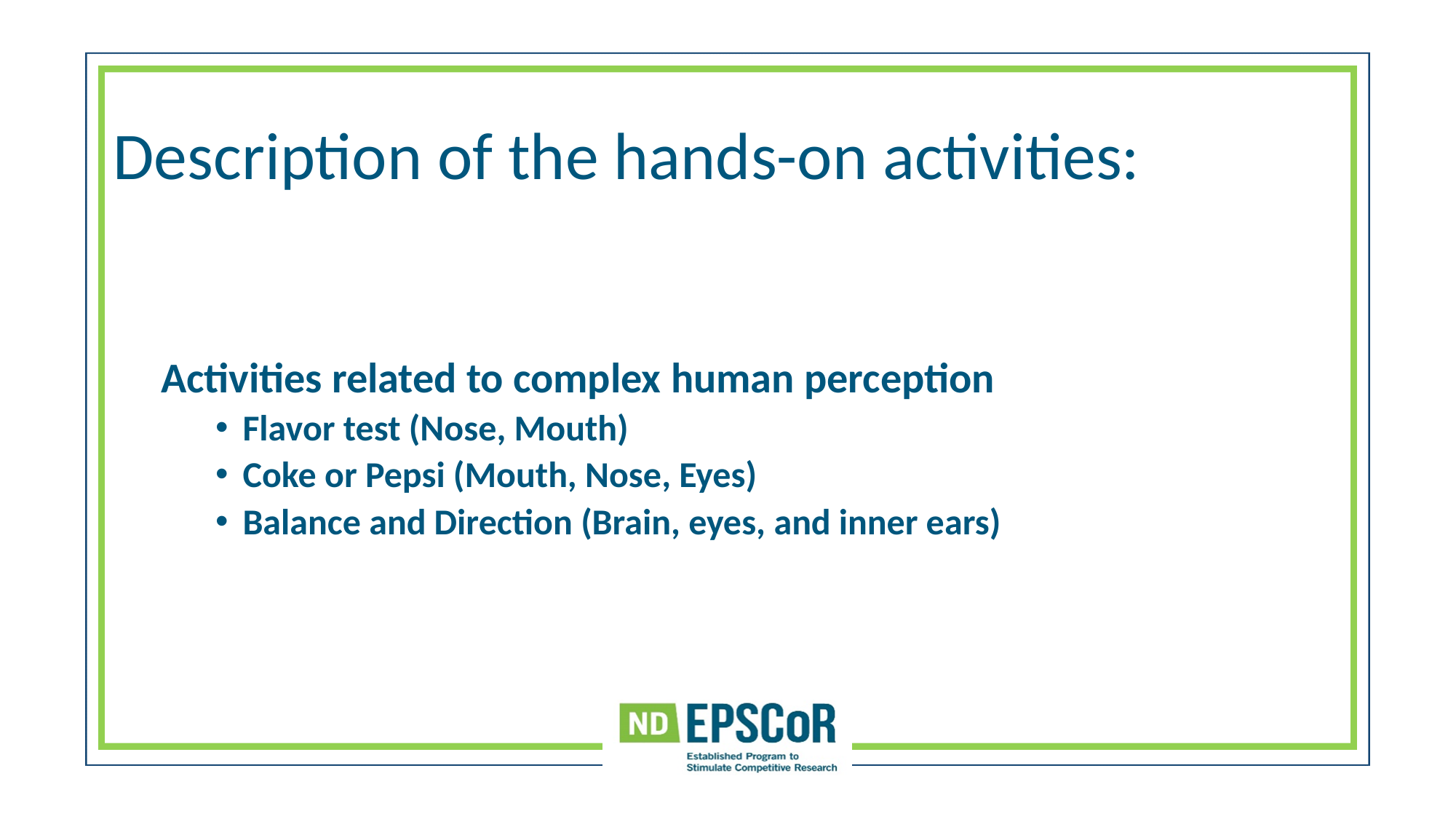

# Description of the hands-on activities:
Activities related to complex human perception
Flavor test (Nose, Mouth)
Coke or Pepsi (Mouth, Nose, Eyes)
Balance and Direction (Brain, eyes, and inner ears)